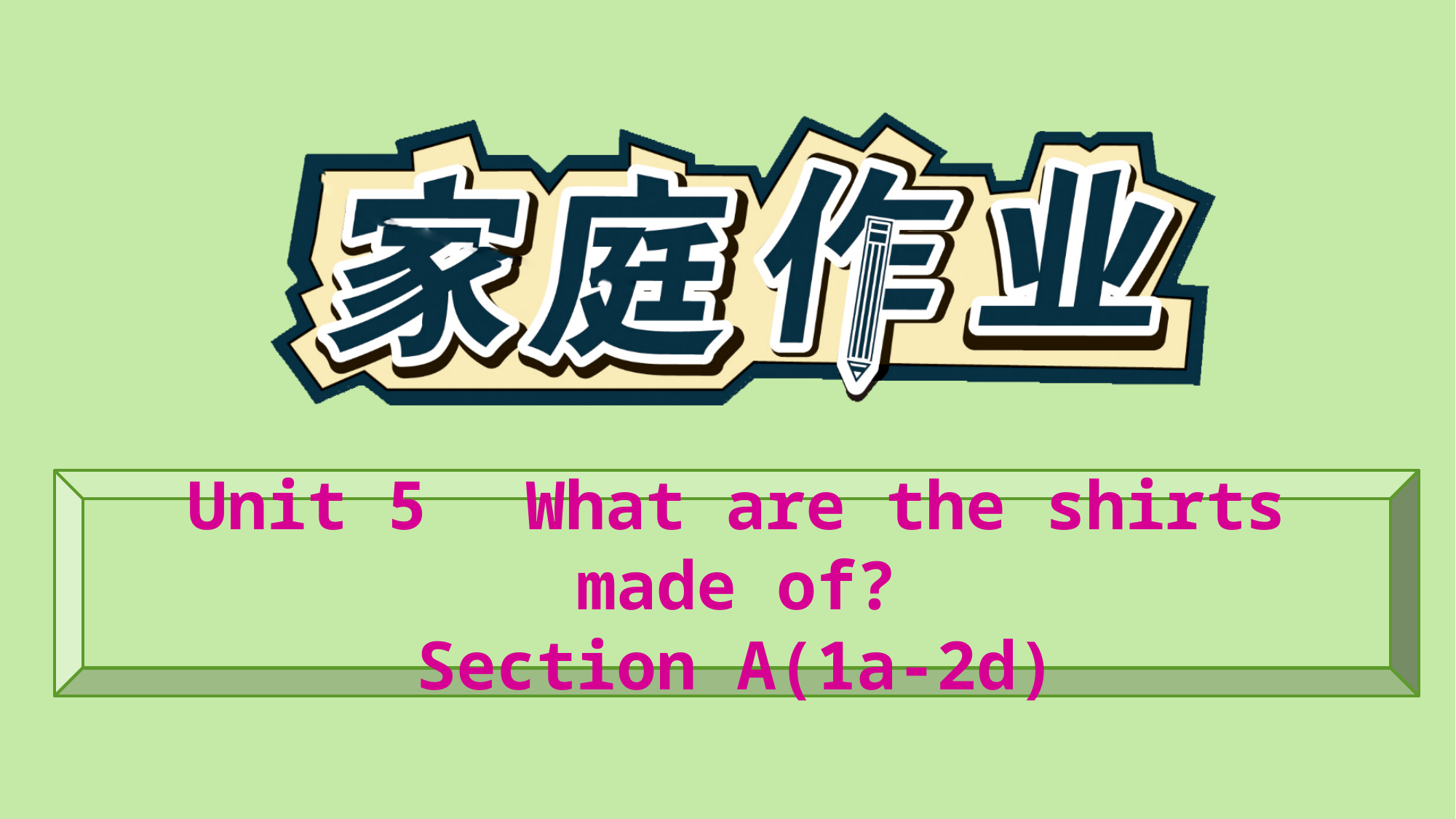

Unit 5　What are the shirts made of?
Section A(1a-2d)